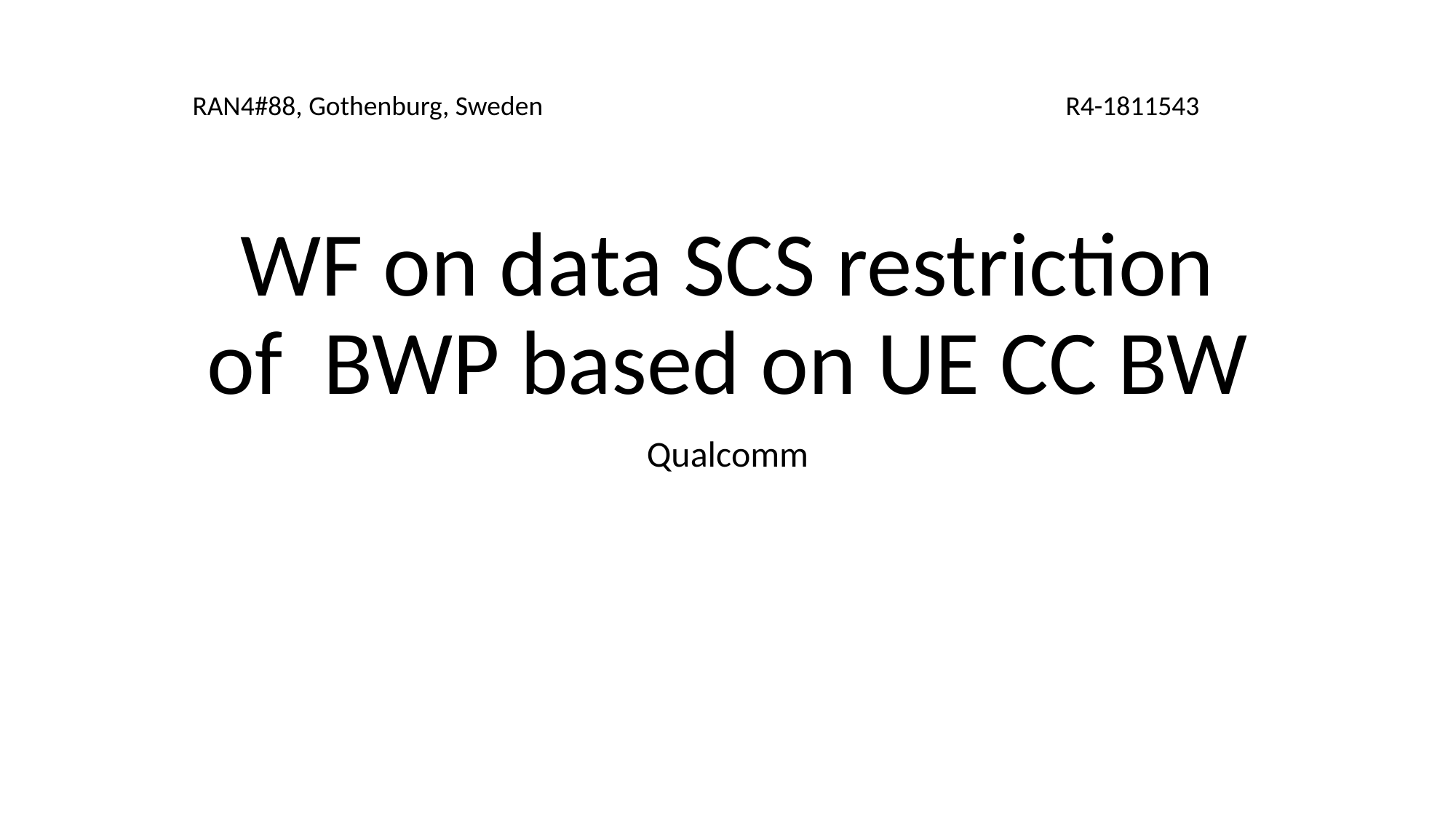

RAN4#88, Gothenburg, Sweden					R4-1811543
# WF on data SCS restriction of  BWP based on UE CC BW
Qualcomm